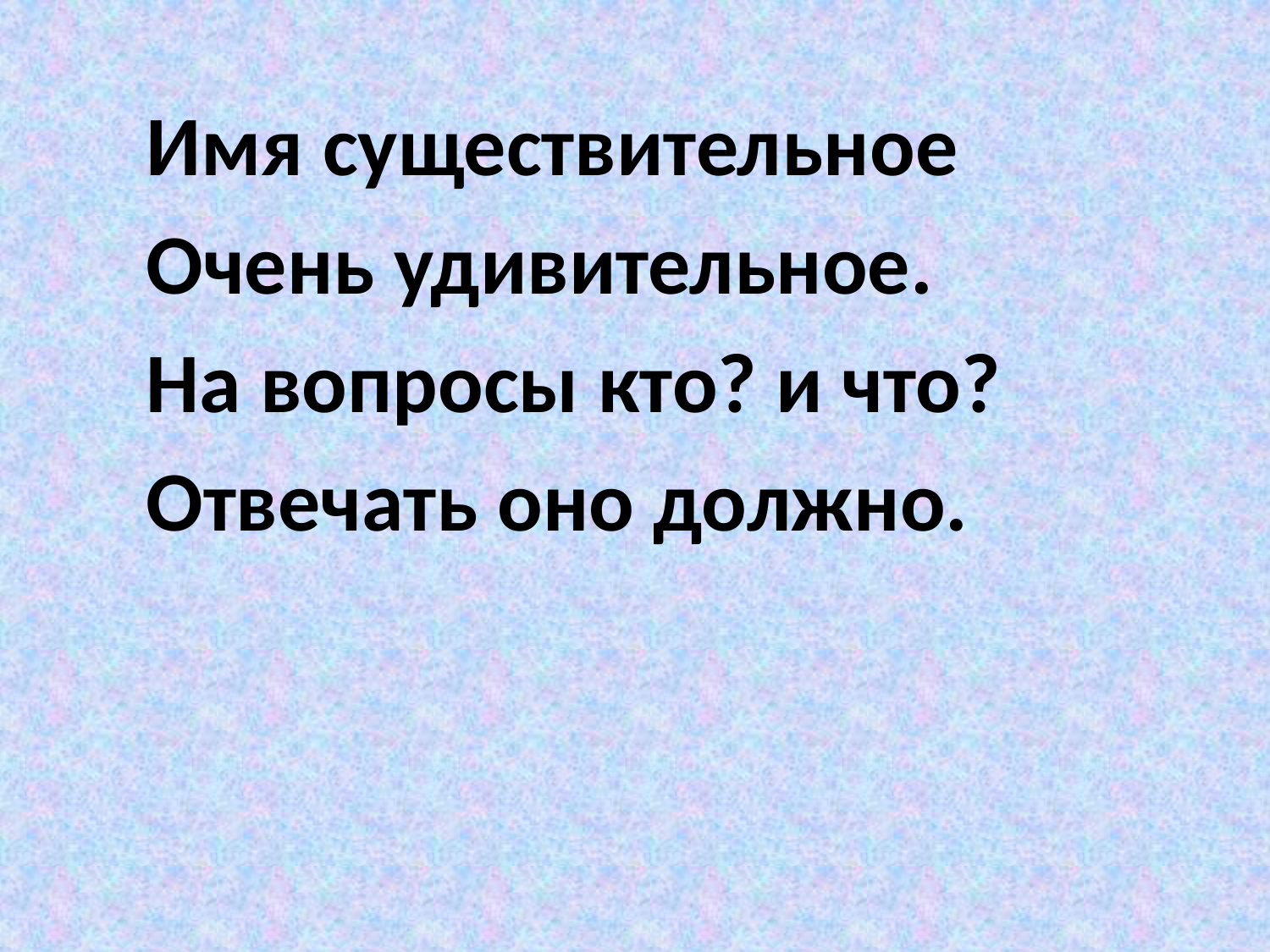

Имя существительное
       Очень удивительное.
       На вопросы кто? и что?
       Отвечать оно должно.